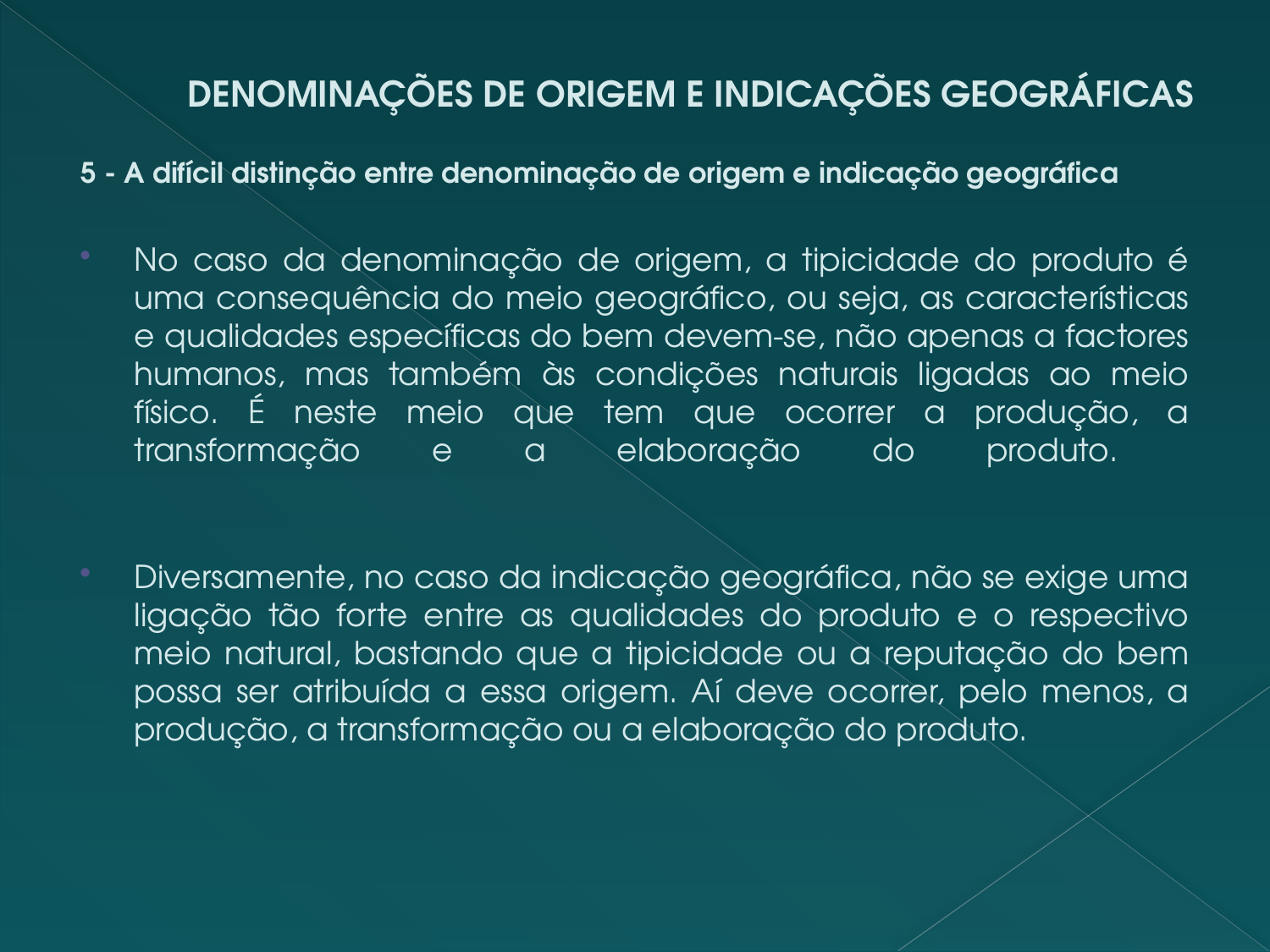

# DENOMINAÇÕES DE ORIGEM E INDICAÇÕES GEOGRÁFICAS
5 - A difícil distinção entre denominação de origem e indicação geográfica

No caso da denominação de origem, a tipicidade do produto é uma consequência do meio geográfico, ou seja, as características e qualidades específicas do bem devem-se, não apenas a factores humanos, mas também às condições naturais ligadas ao meio físico. É neste meio que tem que ocorrer a produção, a transformação e a elaboração do produto.

Diversamente, no caso da indicação geográfica, não se exige uma ligação tão forte entre as qualidades do produto e o respectivo meio natural, bastando que a tipicidade ou a reputação do bem possa ser atribuída a essa origem. Aí deve ocorrer, pelo menos, a produção, a transformação ou a elaboração do produto.